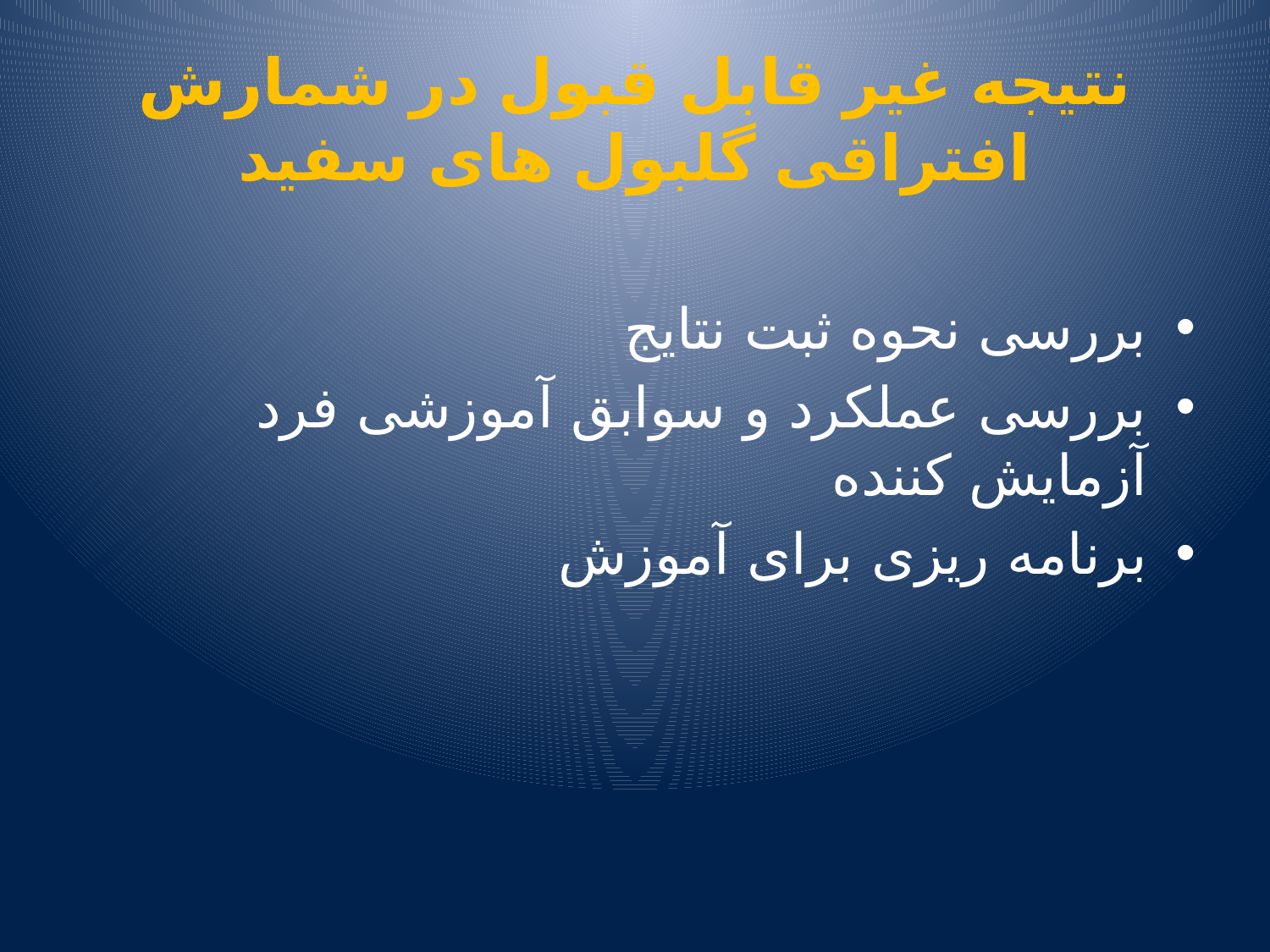

# نتيجه غير قابل قبول در شمارش افتراقی گلبول های سفيد
بررسی نحوه ثبت نتايج
بررسی عملکرد و سوابق آموزشی فرد آزمايش کننده
برنامه ريزی برای آموزش